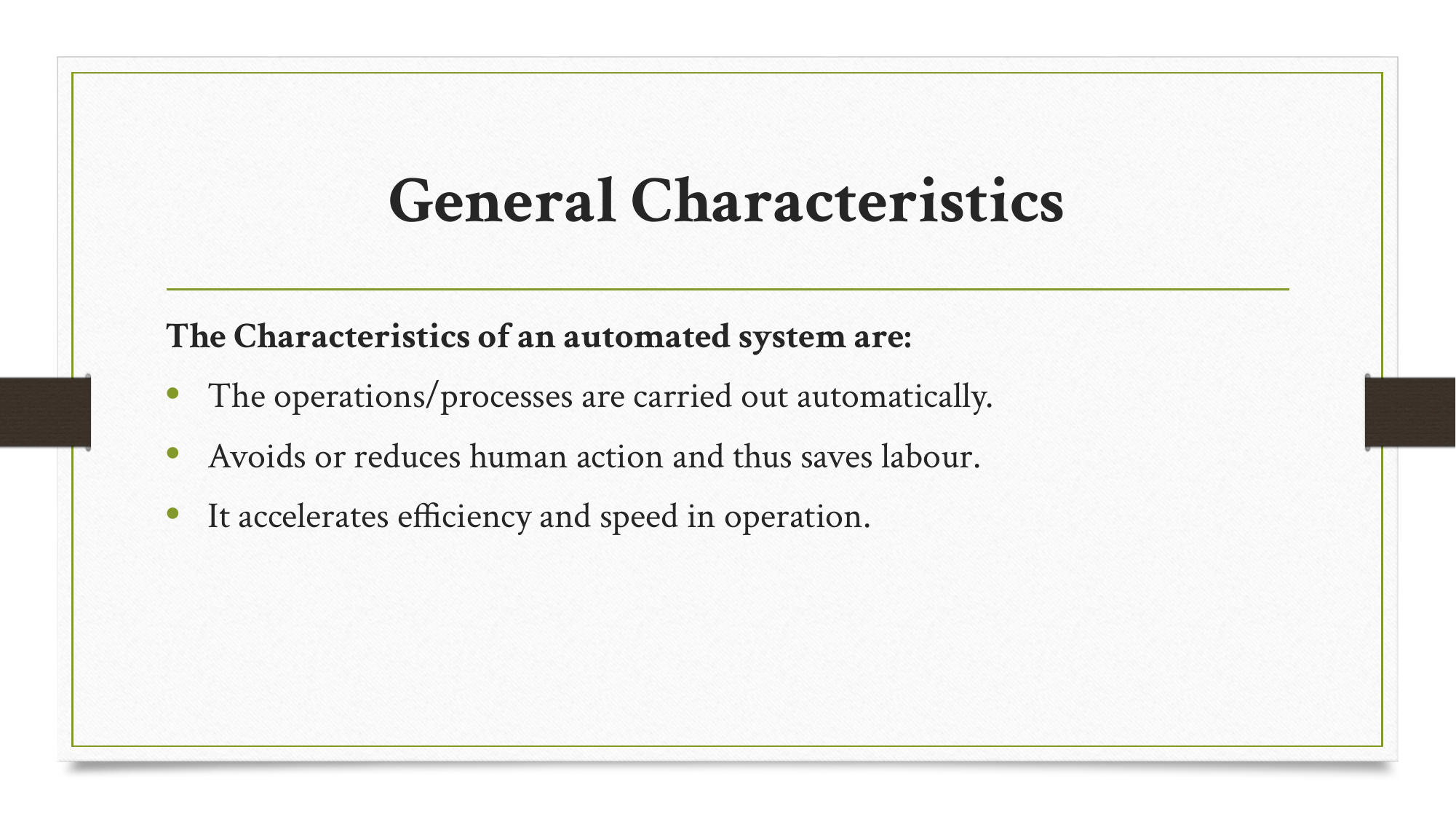

# General Characteristics
The Characteristics of an automated system are:
 The operations/processes are carried out automatically.
 Avoids or reduces human action and thus saves labour.
 It accelerates efficiency and speed in operation.